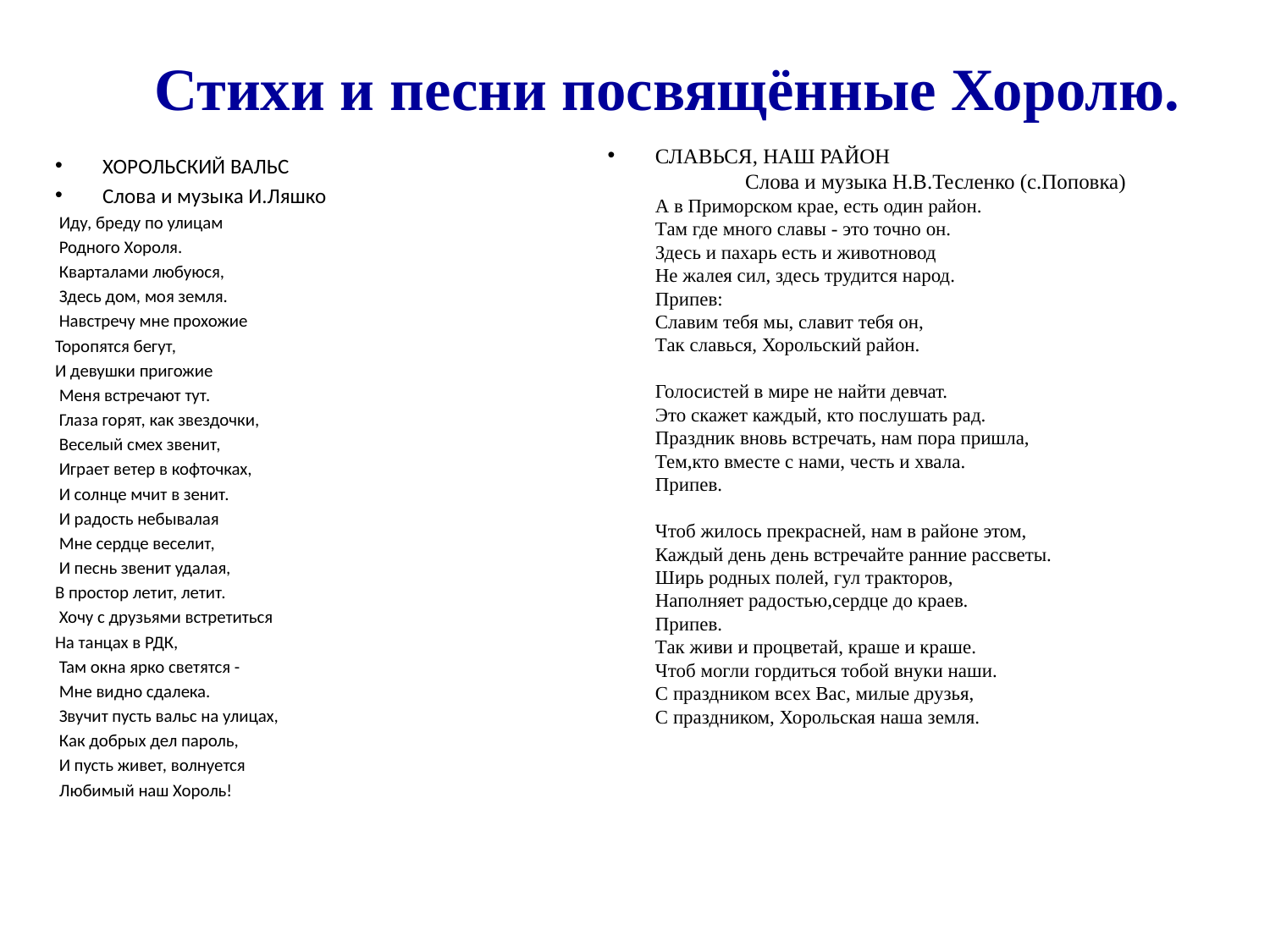

# Стихи и песни посвящённые Хоролю.
СЛАВЬСЯ, НАШ РАЙОН
                 Слова и музыка Н.В.Тесленко (с.Поповка)
А в Приморском крае, есть один район.
Там где много славы - это точно он.
Здесь и пахарь есть и животновод
Не жалея сил, здесь трудится народ.
Припев:
Славим тебя мы, славит тебя он,
Так славься, Хорольский район.
Голосистей в мире не найти девчат.
Это скажет каждый, кто послушать рад.
Праздник вновь встречать, нам пора пришла,
Тем,кто вместе с нами, честь и хвала.
Припев.
Чтоб жилось прекрасней, нам в районе этом,
Каждый день день встречайте ранние рассветы.
Ширь родных полей, гул тракторов,
Наполняет радостью,сердце до краев.
Припев.
Так живи и процветай, краше и краше.
Чтоб могли гордиться тобой внуки наши.
С праздником всех Вас, милые друзья,
С праздником, Хорольская наша земля.
ХОРОЛЬСКИЙ ВАЛЬС
Слова и музыка И.Ляшко
 Иду, брeдy по улицам
 Родного Хороля.
 Кварталами любуюся,
 Здесь дом, моя земля.
 Навстречу мне прохожие
Торопятся бегут,
И девушки пригожие
 Меня встречают тут.
 Глаза горят, как звездочки,
 Веселый смех звенит,
 Играет ветер в кофточках,
 И солнце мчит в зенит.
 И радость небывалая
 Мне сердце веселит,
 И песнь звенит удалая,
В простор летит, летит.
 Хочу с друзьями встретиться
На танцах в РДК,
 Там окна ярко светятся -
 Мне видно сдалека.
 Звучит пусть вальс на улицах,
 Как добрых дел пароль,
 И пусть живет, волнуется
 Любимый наш Хороль!